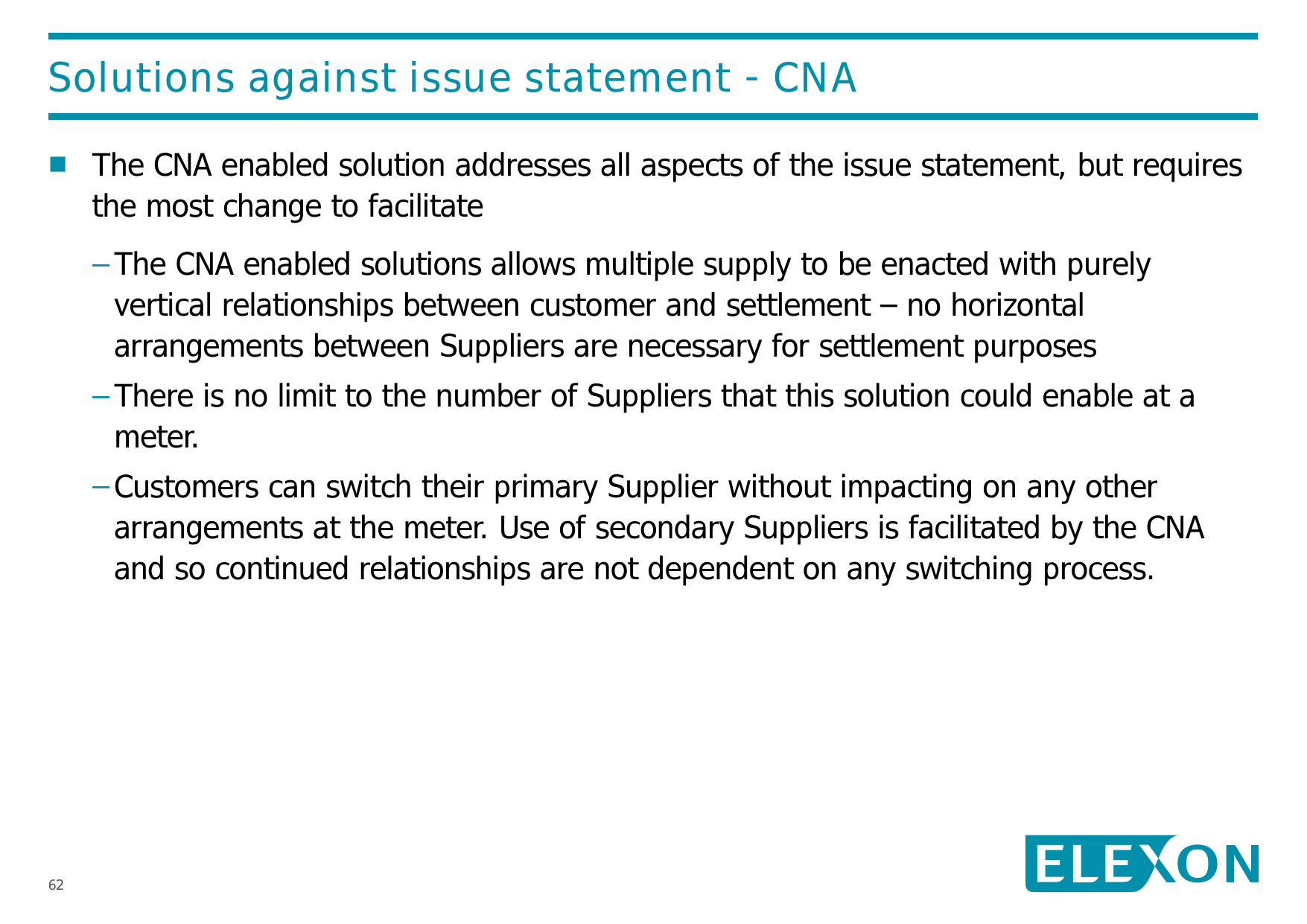

# Solutions against issue statement - CNA
The CNA enabled solution addresses all aspects of the issue statement, but requires the most change to facilitate
The CNA enabled solutions allows multiple supply to be enacted with purely vertical relationships between customer and settlement – no horizontal arrangements between Suppliers are necessary for settlement purposes
There is no limit to the number of Suppliers that this solution could enable at a meter.
Customers can switch their primary Supplier without impacting on any other arrangements at the meter. Use of secondary Suppliers is facilitated by the CNA and so continued relationships are not dependent on any switching process.
62